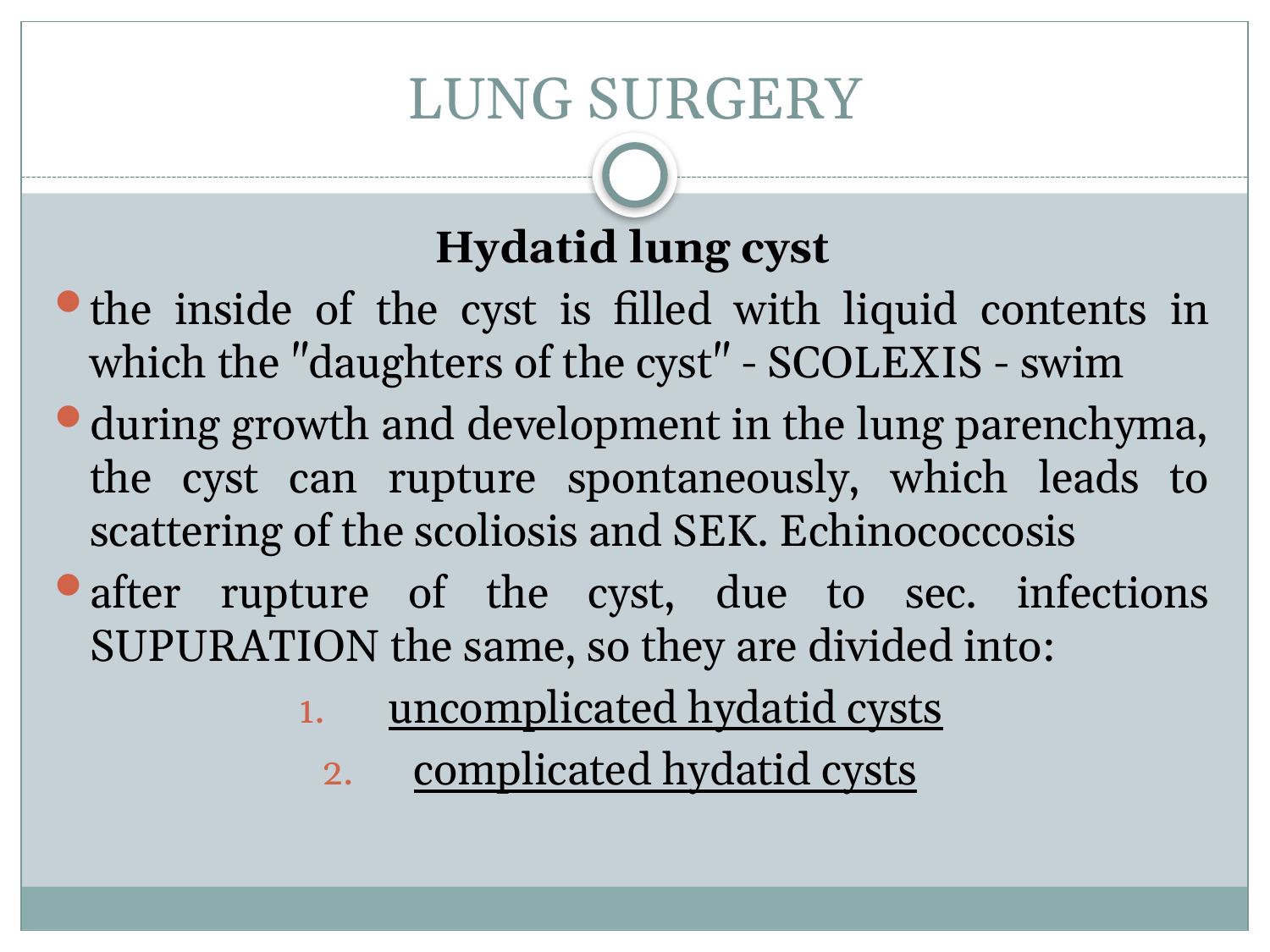

# LUNG SURGERY
Hydatid lung cyst
the inside of the cyst is filled with liquid contents in which the "daughters of the cyst" - SCOLEXIS - swim
during growth and development in the lung parenchyma, the cyst can rupture spontaneously, which leads to scattering of the scoliosis and SEK. Echinococcosis
after rupture of the cyst, due to sec. infections SUPURATION the same, so they are divided into:
uncomplicated hydatid cysts
complicated hydatid cysts